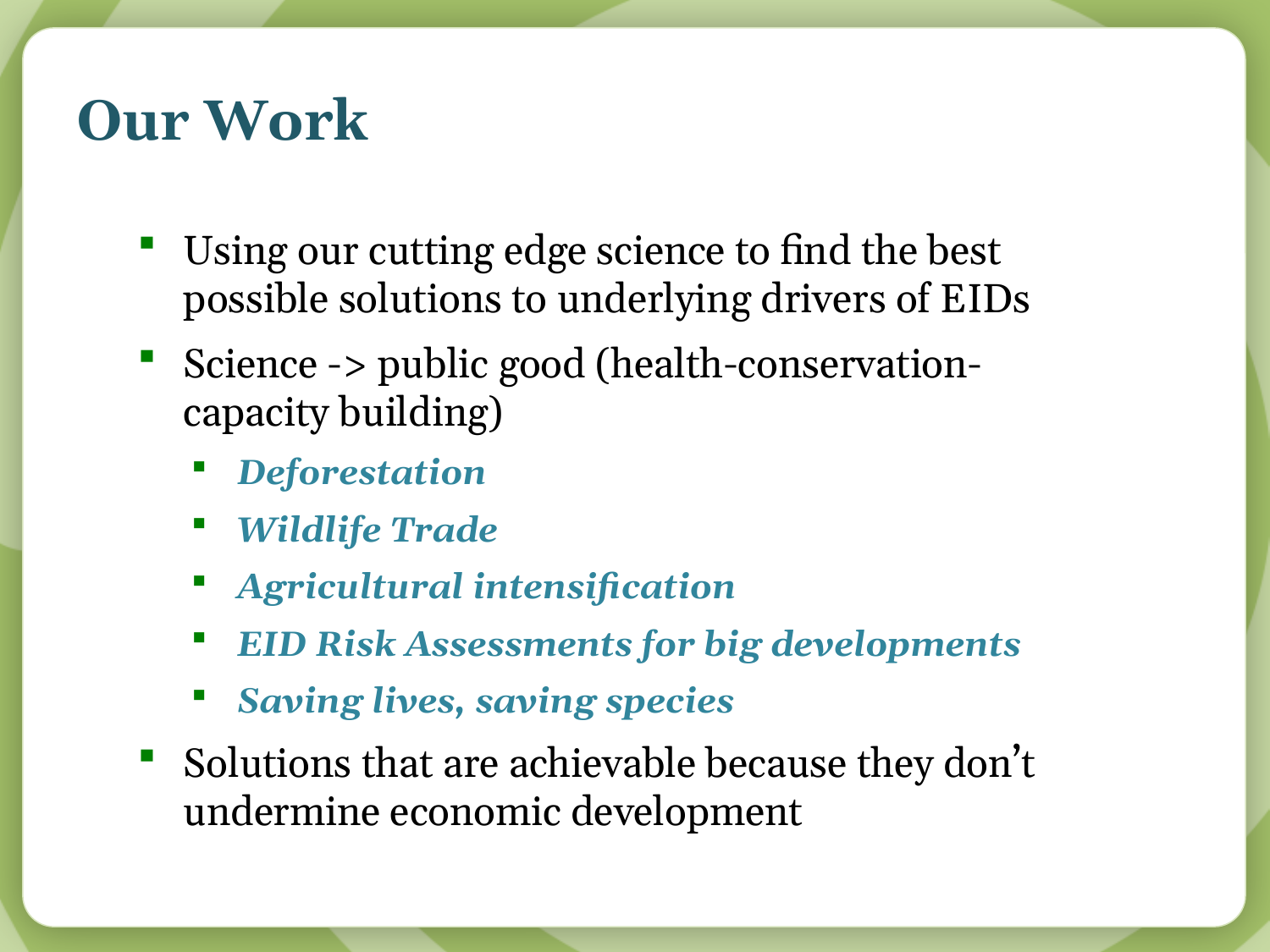

# Our Work
Using our cutting edge science to find the best possible solutions to underlying drivers of EIDs
Science -> public good (health-conservation-capacity building)
Deforestation
Wildlife Trade
Agricultural intensification
EID Risk Assessments for big developments
Saving lives, saving species
Solutions that are achievable because they don’t undermine economic development